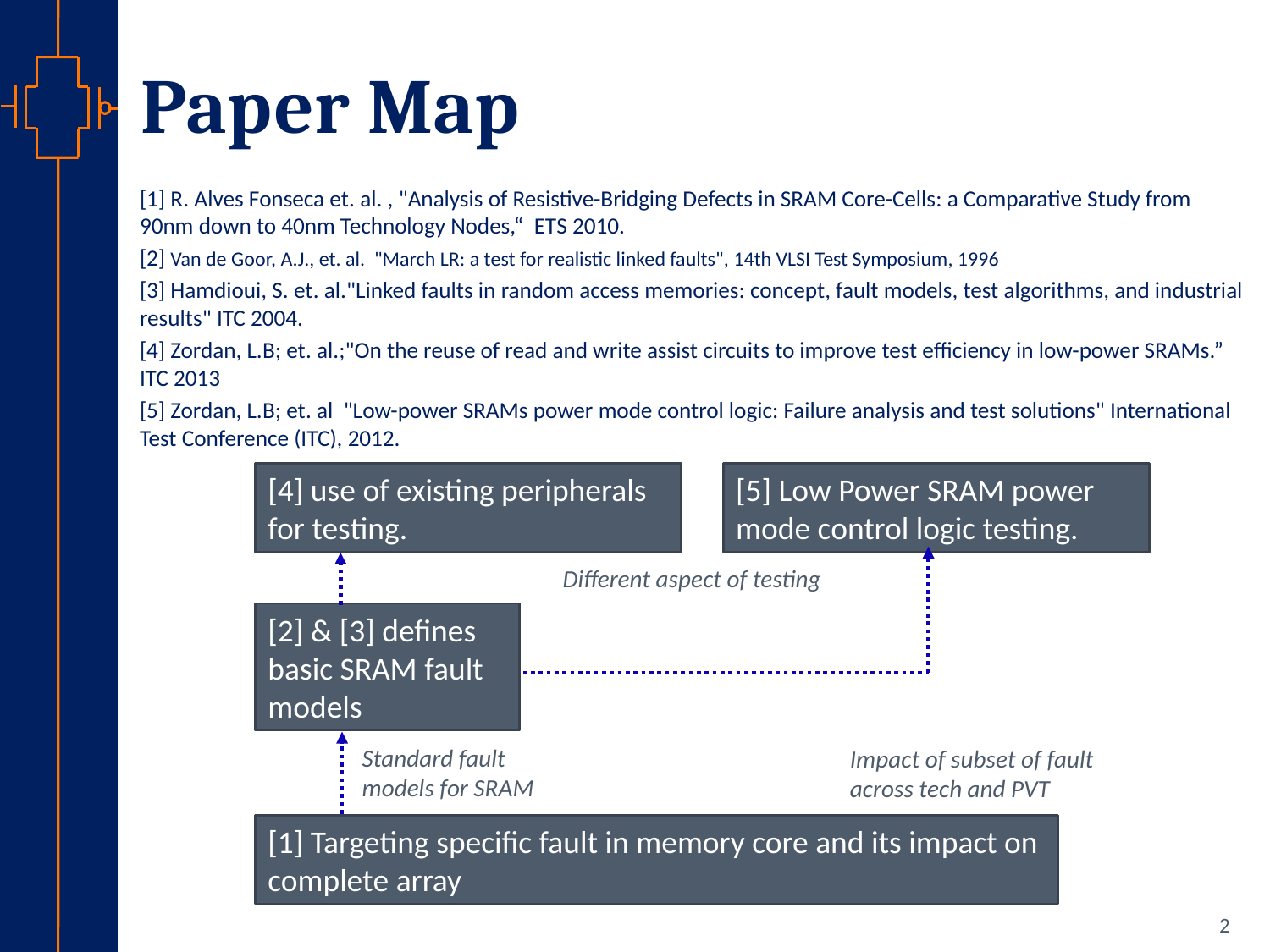

# Paper Map
[1] R. Alves Fonseca et. al. , "Analysis of Resistive-Bridging Defects in SRAM Core-Cells: a Comparative Study from 90nm down to 40nm Technology Nodes,“  ETS 2010.
[2] Van de Goor, A.J., et. al.  "March LR: a test for realistic linked faults", 14th VLSI Test Symposium, 1996
[3] Hamdioui, S. et. al."Linked faults in random access memories: concept, fault models, test algorithms, and industrial results" ITC 2004.
[4] Zordan, L.B; et. al.;"On the reuse of read and write assist circuits to improve test efficiency in low-power SRAMs.” ITC 2013
[5] Zordan, L.B; et. al  "Low-power SRAMs power mode control logic: Failure analysis and test solutions" International Test Conference (ITC), 2012.

[5] Low Power SRAM power mode control logic testing.
[4] use of existing peripherals for testing.

Different aspect of testing
[2] & [3] defines basic SRAM fault models

Standard fault models for SRAM
Impact of subset of fault across tech and PVT
[1] Targeting specific fault in memory core and its impact on complete array
2